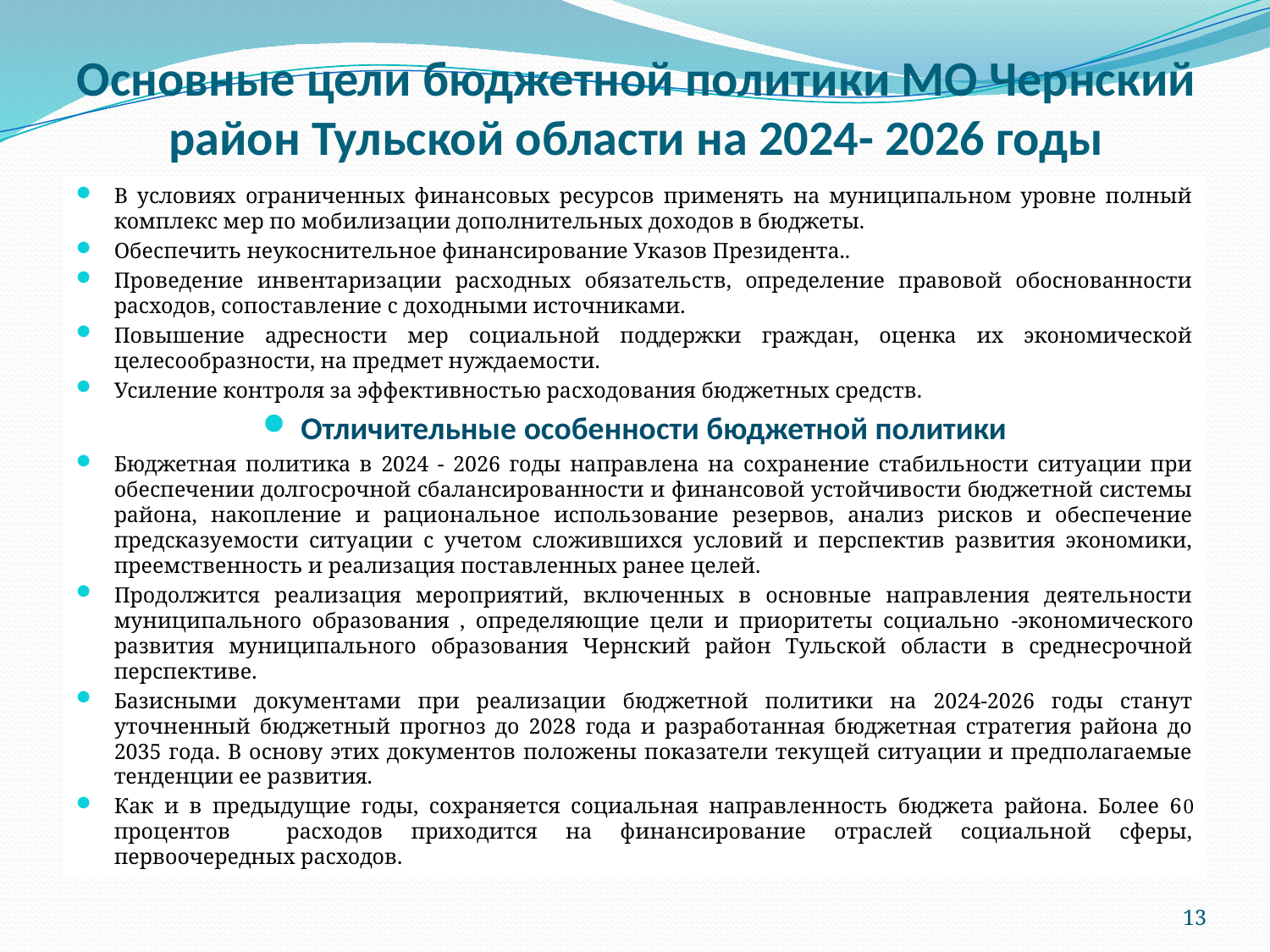

# Основные цели бюджетной политики МО Чернский район Тульской области на 2024- 2026 годы
В условиях ограниченных финансовых ресурсов применять на муниципальном уровне полный комплекс мер по мобилизации дополнительных доходов в бюджеты.
Обеспечить неукоснительное финансирование Указов Президента..
Проведение инвентаризации расходных обязательств, определение правовой обоснованности расходов, сопоставление с доходными источниками.
Повышение адресности мер социальной поддержки граждан, оценка их экономической целесообразности, на предмет нуждаемости.
Усиление контроля за эффективностью расходования бюджетных средств.
Отличительные особенности бюджетной политики
Бюджетная политика в 2024 - 2026 годы направлена на сохранение стабильности ситуации при обеспечении долгосрочной сбалансированности и финансовой устойчивости бюджетной системы района, накопление и рациональное использование резервов, анализ рисков и обеспечение предсказуемости ситуации с учетом сложившихся условий и перспектив развития экономики, преемственность и реализация поставленных ранее целей.
Продолжится реализация мероприятий, включенных в основные направления деятельности муниципального образования , определяющие цели и приоритеты социально­ -экономического развития муниципального образования Чернский район Тульской области в среднесрочной перспективе.
Базисными документами при реализации бюджетной политики на 2024-2026 годы станут уточненный бюджетный прогноз до 2028 года и разработанная бюджетная стратегия района до 2035 года. В основу этих документов положены показатели текущей ситуации и предполагаемые тенденции ее развития.
Как и в предыдущие годы, сохраняется социальная направленность бюджета района. Более 60 процентов  расходов приходится на финансирование отраслей социальной сферы, первоочередных расходов.
13